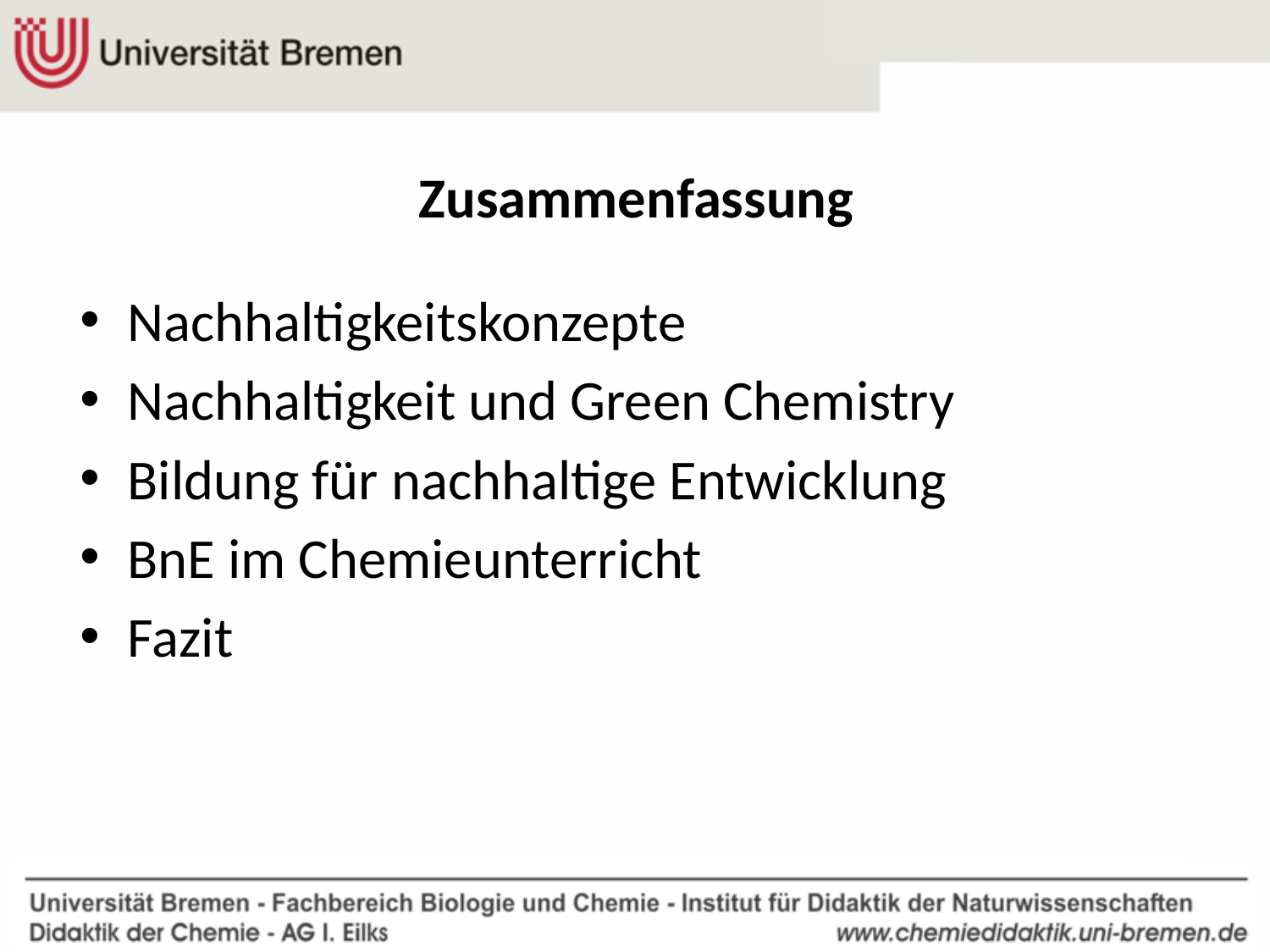

# Zusammenfassung
Nachhaltigkeitskonzepte
Nachhaltigkeit und Green Chemistry
Bildung für nachhaltige Entwicklung
BnE im Chemieunterricht
Fazit